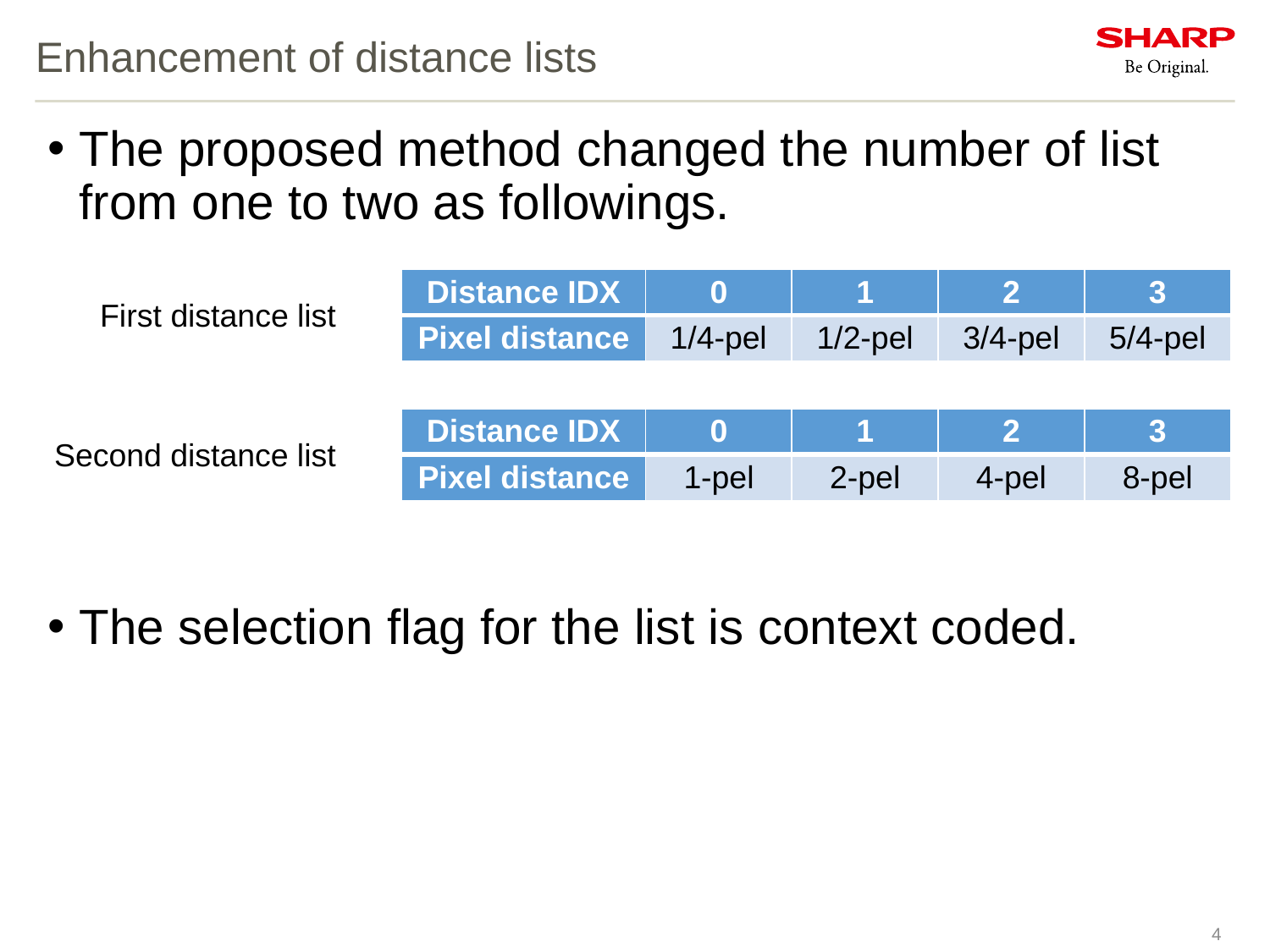

# Enhancement of distance lists
The proposed method changed the number of list from one to two as followings.

The selection flag for the list is context coded.
| Distance IDX | 0 | 1 | 2 | 3 |
| --- | --- | --- | --- | --- |
| Pixel distance | 1/4-pel | 1/2-pel | 3/4-pel | 5/4-pel |
First distance list
| Distance IDX | 0 | 1 | 2 | 3 |
| --- | --- | --- | --- | --- |
| Pixel distance | 1-pel | 2-pel | 4-pel | 8-pel |
Second distance list
4